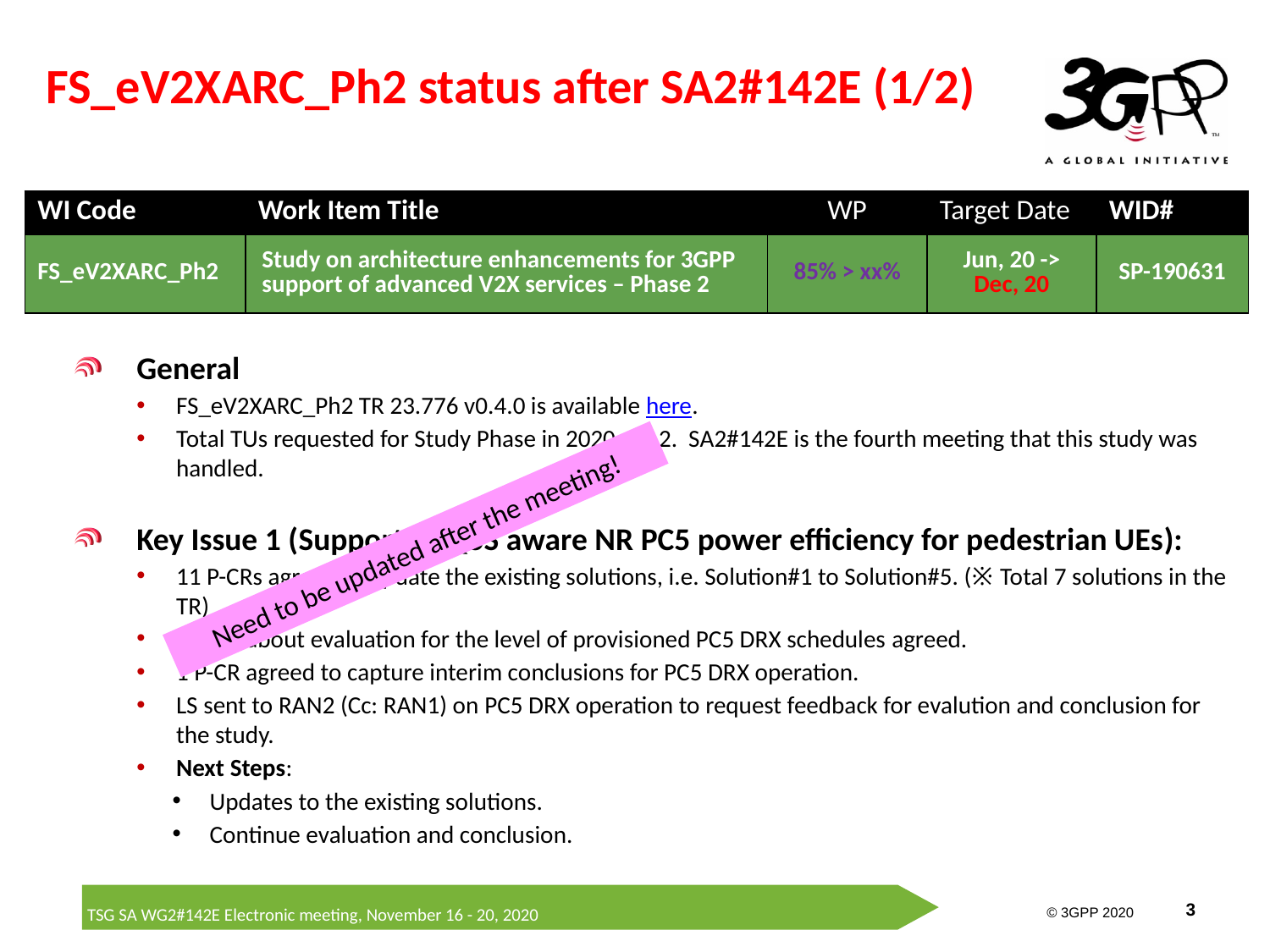

# FS_eV2XARC_Ph2 status after SA2#142E (1/2)
| WI Code | Work Item Title | WP | Target Date | WID# |
| --- | --- | --- | --- | --- |
| FS\_eV2XARC\_Ph2 | Study on architecture enhancements for 3GPP support of advanced V2X services – Phase 2 | 85% > xx% | Jun, 20 -> Dec, 20 | SP-190631 |
General
FS_eV2XARC_Ph2 TR 23.776 v0.4.0 is available here.
Total TUs requested for Study Phase in 2020 are 2.  SA2#142E is the fourth meeting that this study was handled.

Key Issue 1 (Support of QoS aware NR PC5 power efficiency for pedestrian UEs):
11 P-CRs agreed to update the existing solutions, i.e. Solution#1 to Solution#5. (※ Total 7 solutions in the TR)
1 P-CR about evaluation for the level of provisioned PC5 DRX schedules agreed.
1 P-CR agreed to capture interim conclusions for PC5 DRX operation.
LS sent to RAN2 (Cc: RAN1) on PC5 DRX operation to request feedback for evalution and conclusion for the study.
Next Steps:
Updates to the existing solutions.
Continue evaluation and conclusion.

Need to be updated after the meeting!